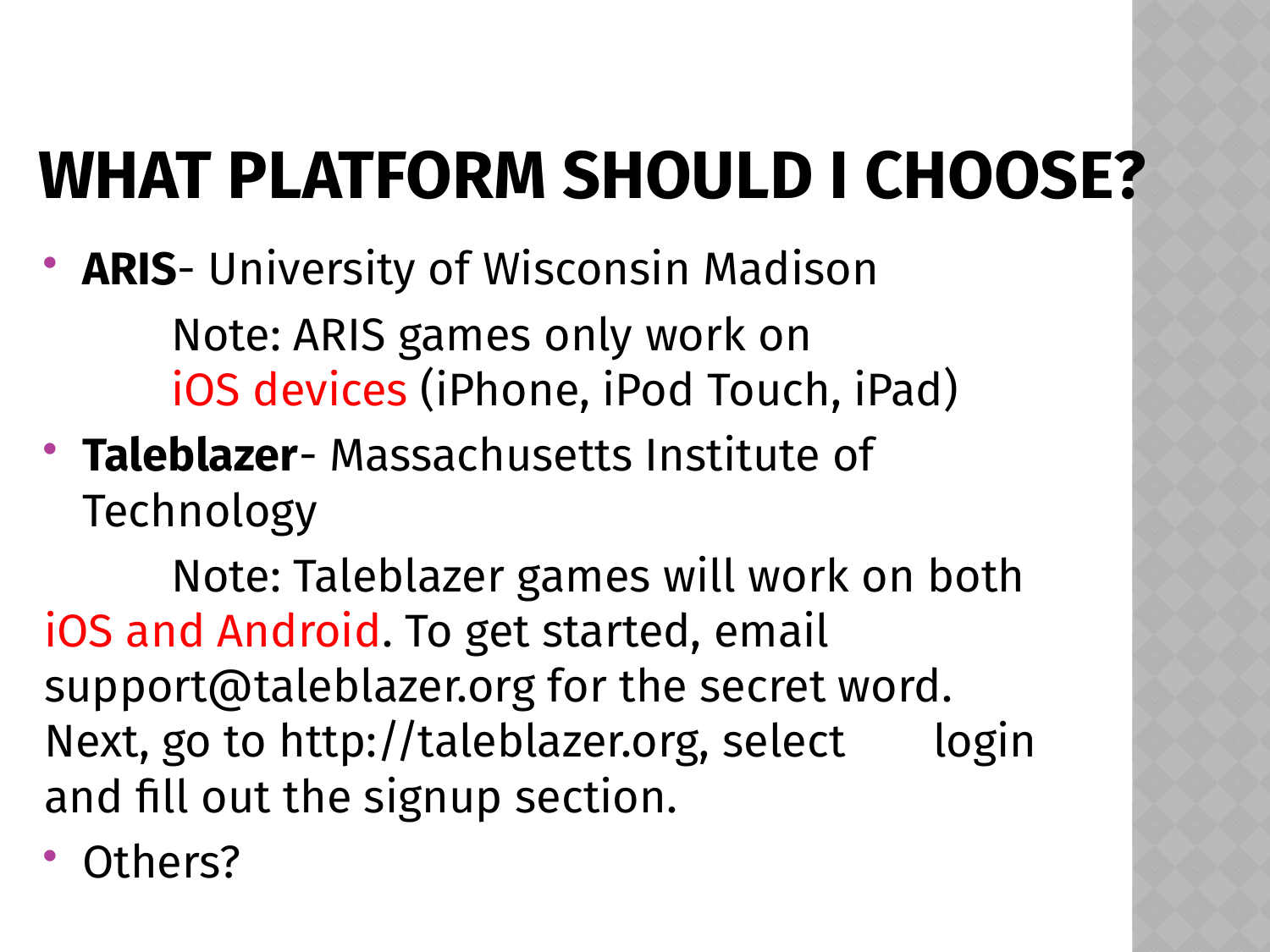

# What platform should I Choose?
ARIS- University of Wisconsin Madison
	Note: ARIS games only work on	 		iOS devices (iPhone, iPod Touch, iPad)
Taleblazer- Massachusetts Institute of Technology
	Note: Taleblazer games will work on both 	iOS and Android. To get started, email 	support@taleblazer.org for the secret word.	Next, go to http://taleblazer.org, select	login and fill out the signup section.
Others?